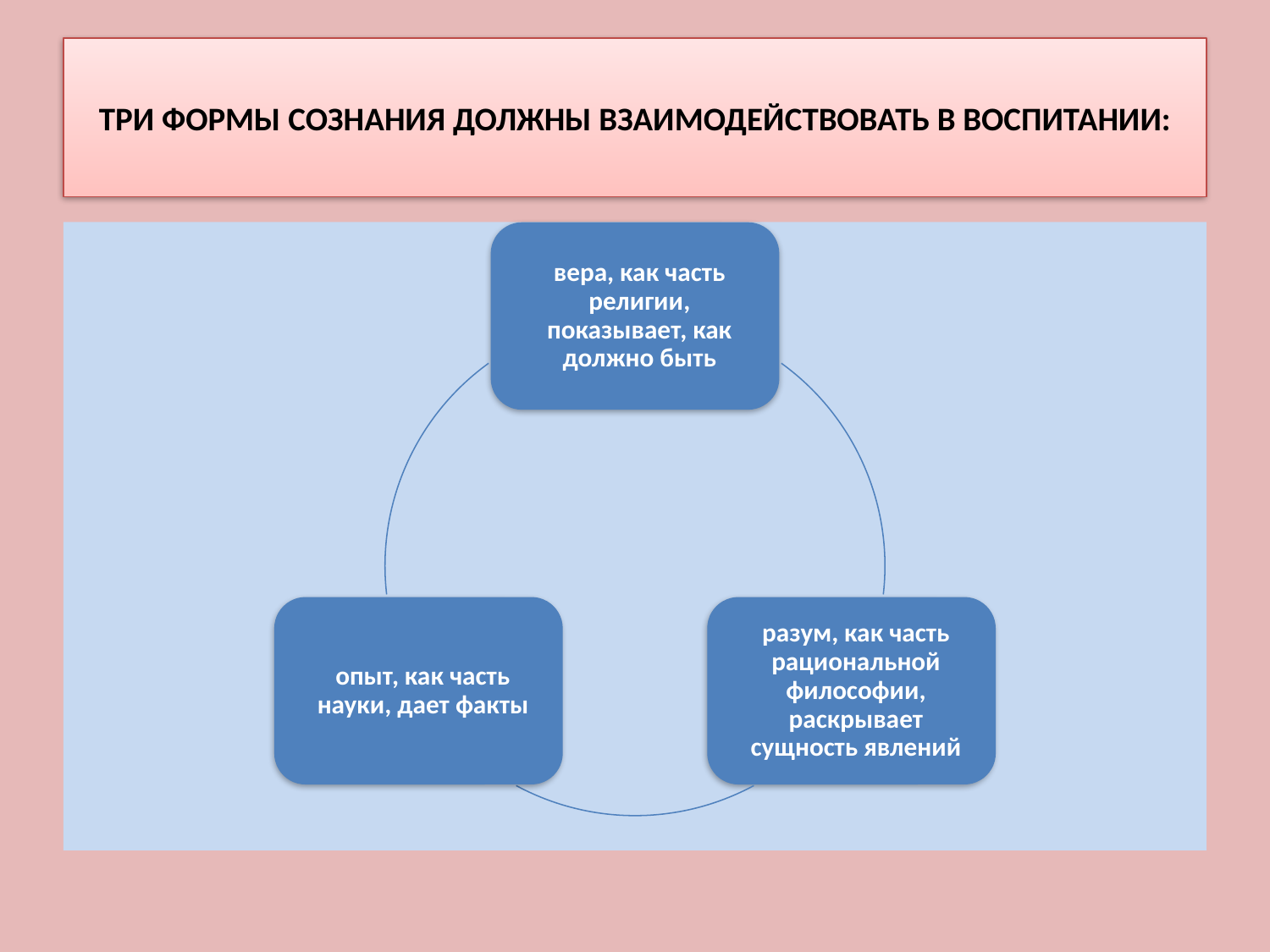

# ТРИ ФОРМЫ СОЗНАНИЯ ДОЛЖНЫ ВЗАИМОДЕЙСТВОВАТЬ В ВОСПИТАНИИ:
вера, как часть религии, показывает, как должно быть
разум, как часть рациональной философии, раскрывает сущность явлений
опыт, как часть науки, дает факты